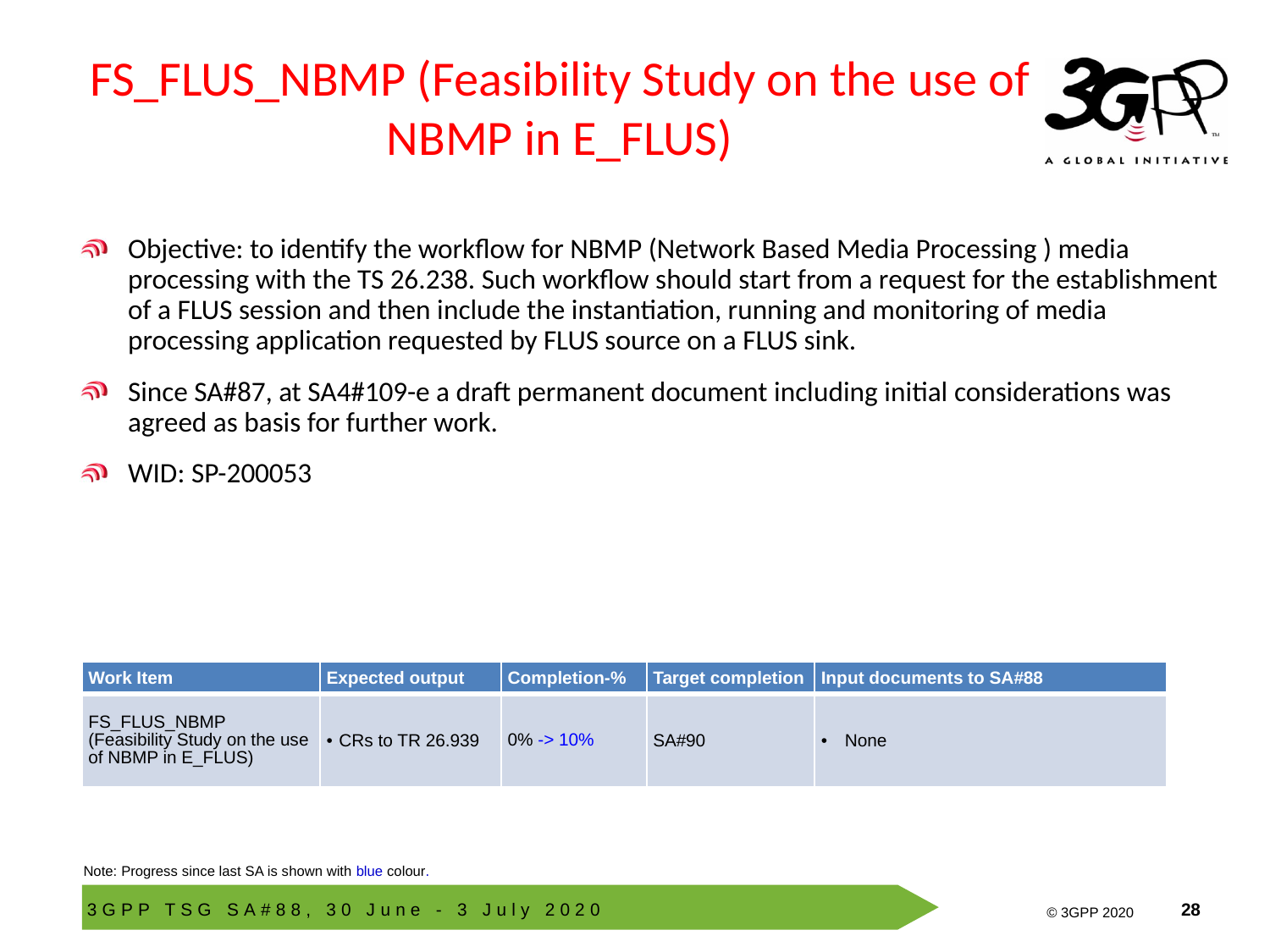

# FS_FLUS_NBMP (Feasibility Study on the use of NBMP in E_FLUS)
Objective: to identify the workflow for NBMP (Network Based Media Processing ) media processing with the TS 26.238. Such workflow should start from a request for the establishment of a FLUS session and then include the instantiation, running and monitoring of media processing application requested by FLUS source on a FLUS sink.
Since SA#87, at SA4#109-e a draft permanent document including initial considerations was agreed as basis for further work.
WID: SP-200053

| Work Item | Expected output | Completion-% | Target completion | Input documents to SA#88 |
| --- | --- | --- | --- | --- |
| FS\_FLUS\_NBMP (Feasibility Study on the use of NBMP in E\_FLUS) | CRs to TR 26.939 | 0% -> 10% | SA#90 | None |
Note: Progress since last SA is shown with blue colour.